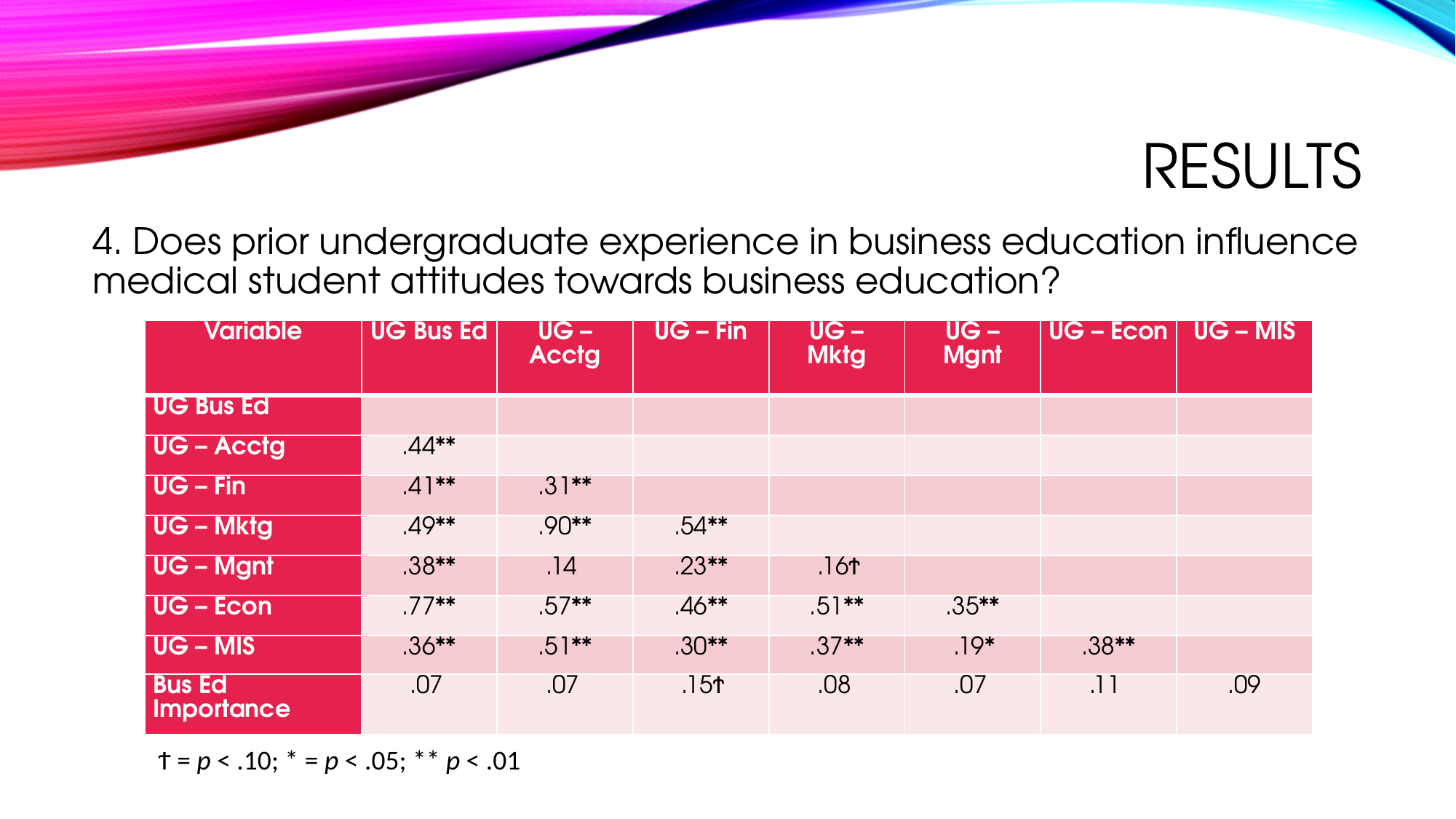

# Results
4. Does prior undergraduate experience in business education influence medical student attitudes towards business education?
| Variable | UG Bus Ed | UG – Acctg | UG – Fin | UG – Mktg | UG – Mgnt | UG – Econ | UG – MIS |
| --- | --- | --- | --- | --- | --- | --- | --- |
| UG Bus Ed |  |  |  |  |  |  |  |
| UG – Acctg | .44\*\* |  |  |  |  |  |  |
| UG – Fin | .41\*\* | .31\*\* |  |  |  |  |  |
| UG – Mktg | .49\*\* | .90\*\* | .54\*\* |  |  |  |  |
| UG – Mgnt | .38\*\* | .14 | .23\*\* | .16Ϯ |  |  |  |
| UG – Econ | .77\*\* | .57\*\* | .46\*\* | .51\*\* | .35\*\* |  |  |
| UG – MIS | .36\*\* | .51\*\* | .30\*\* | .37\*\* | .19\* | .38\*\* |  |
| Bus Ed Importance | .07 | .07 | .15Ϯ | .08 | .07 | .11 | .09 |
Ϯ = p < .10; * = p < .05; ** p < .01